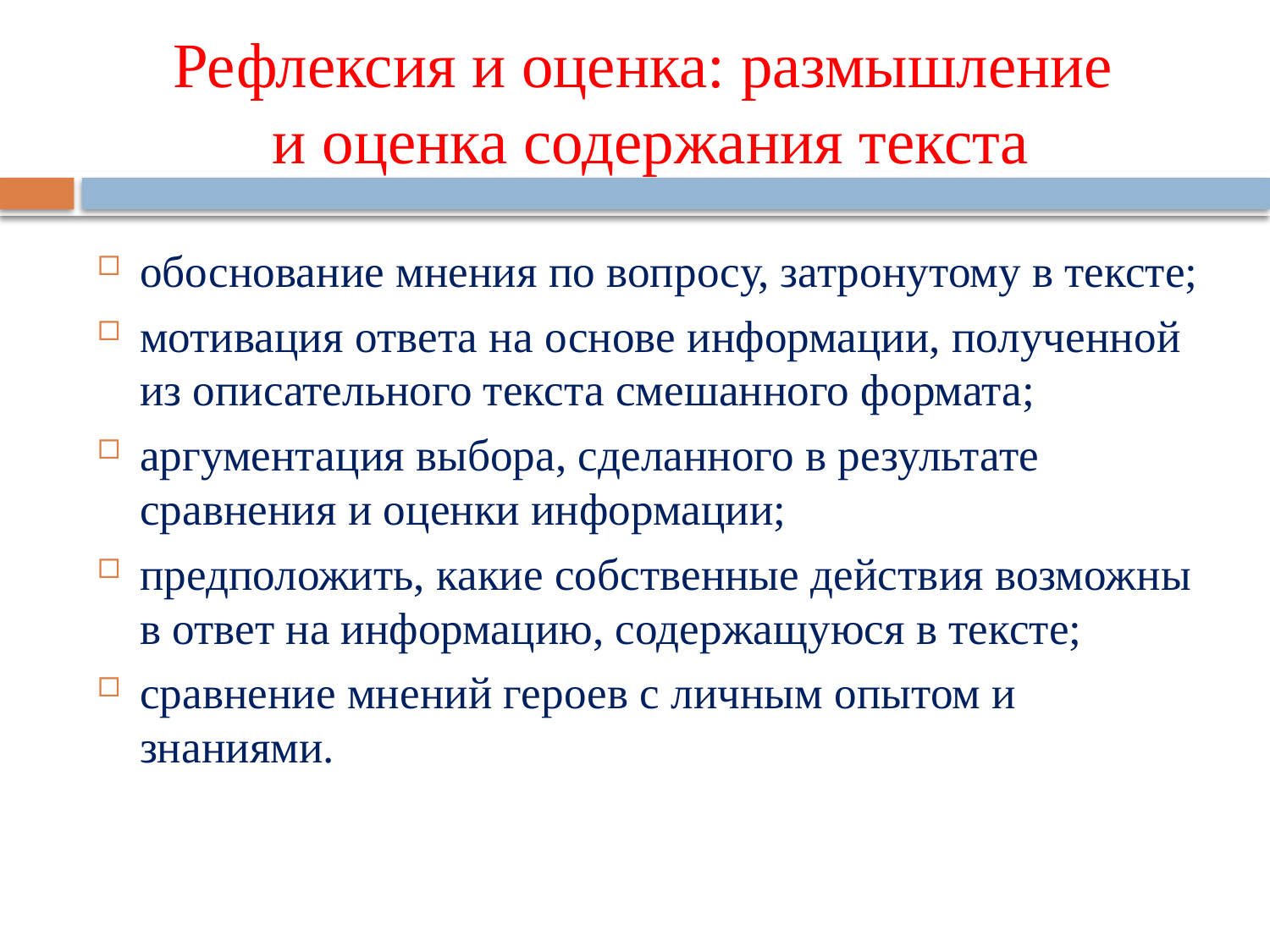

# Рефлексия и оценка: размышление и оценка содержания текста
обоснование мнения по вопросу, затронутому в тексте;
мотивация ответа на основе информации, полученной из описательного текста смешанного формата;
аргументация выбора, сделанного в результате сравнения и оценки информации;
предположить, какие собственные действия возможны в ответ на информацию, содержащуюся в тексте;
сравнение мнений героев с личным опытом и знаниями.